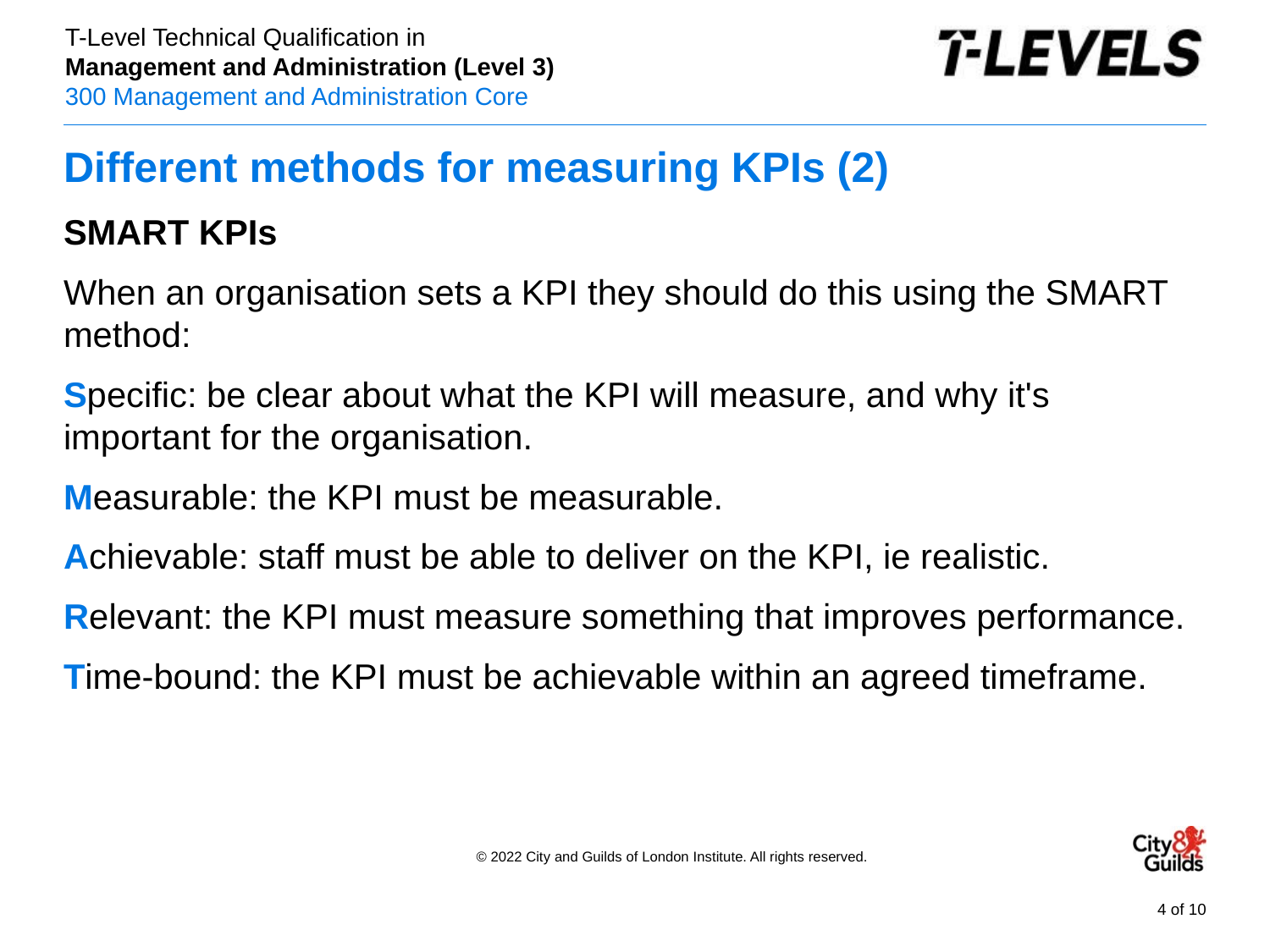

# Different methods for measuring KPIs (2)
SMART KPIs
When an organisation sets a KPI they should do this using the SMART method:
Specific: be clear about what the KPI will measure, and why it's important for the organisation.
Measurable: the KPI must be measurable.
Achievable: staff must be able to deliver on the KPI, ie realistic.
Relevant: the KPI must measure something that improves performance.
Time-bound: the KPI must be achievable within an agreed timeframe.